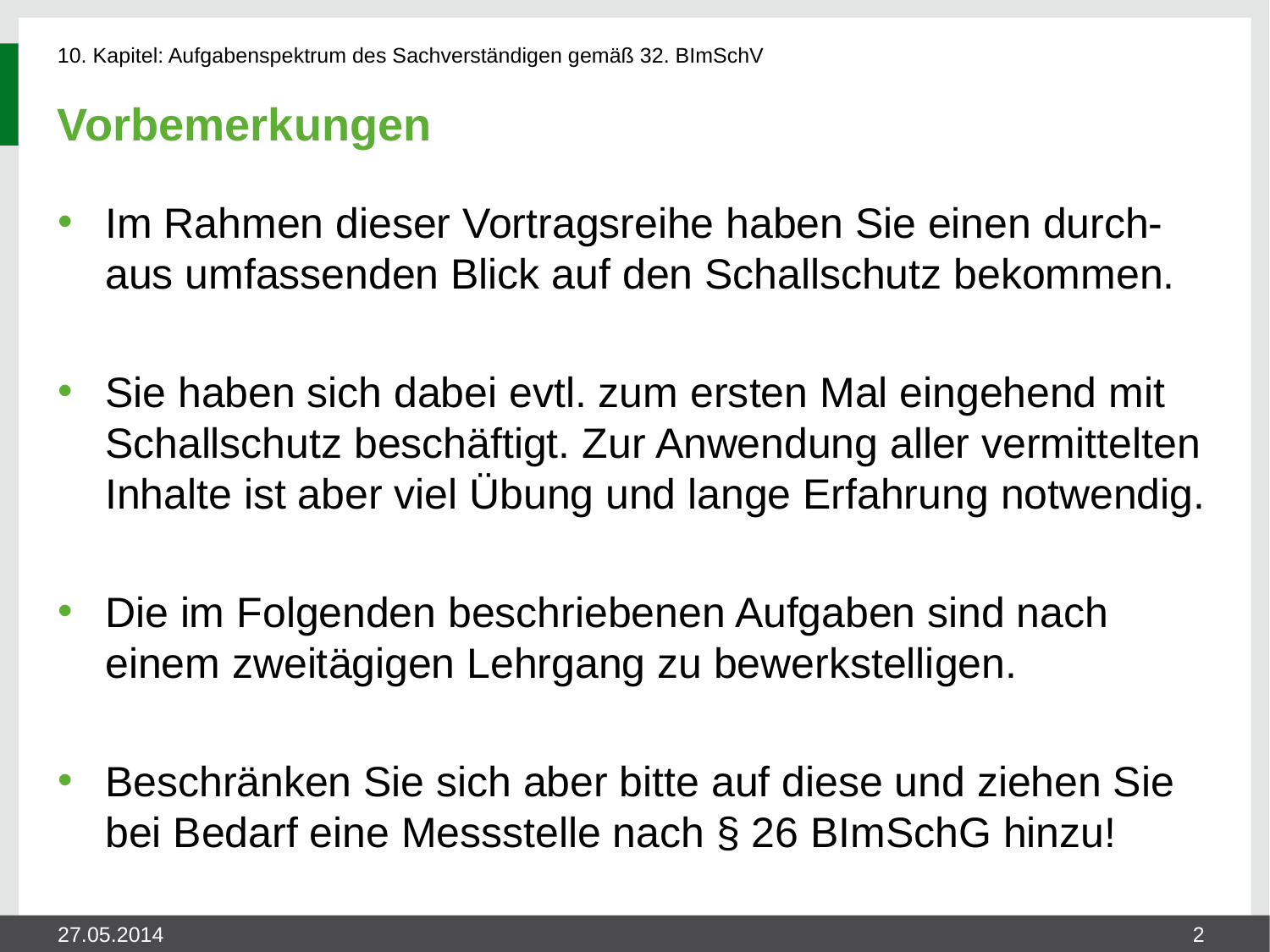

# Vorbemerkungen
Im Rahmen dieser Vortragsreihe haben Sie einen durch-aus umfassenden Blick auf den Schallschutz bekommen.

Sie haben sich dabei evtl. zum ersten Mal eingehend mit Schallschutz beschäftigt. Zur Anwendung aller vermittelten Inhalte ist aber viel Übung und lange Erfahrung notwendig.

Die im Folgenden beschriebenen Aufgaben sind nach einem zweitägigen Lehrgang zu bewerkstelligen.

Beschränken Sie sich aber bitte auf diese und ziehen Sie bei Bedarf eine Messstelle nach § 26 BImSchG hinzu!
27.05.2014
2